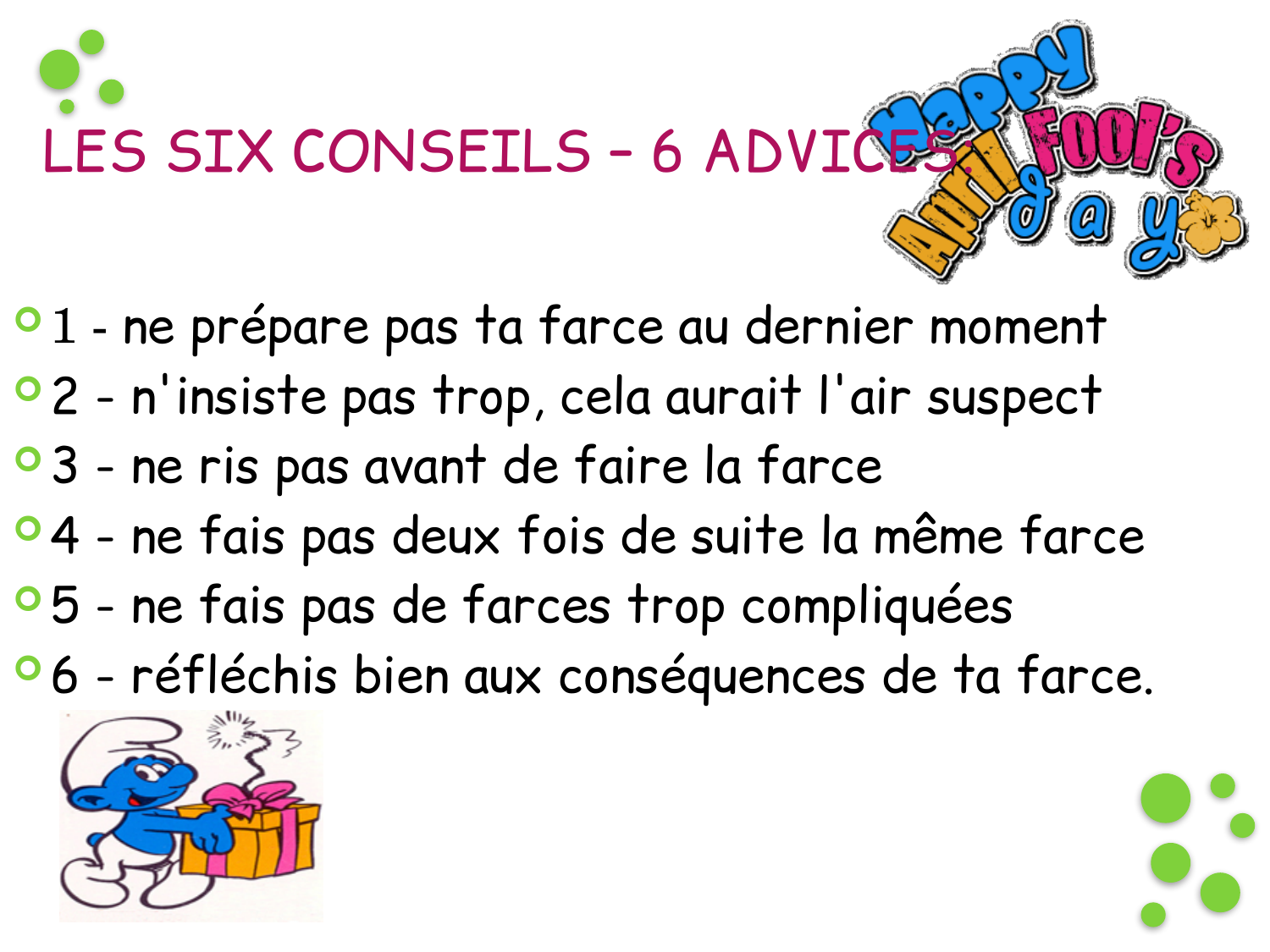

# Les six conseils – 6 advices:
1 - ne prépare pas ta farce au dernier moment
2 - n'insiste pas trop, cela aurait l'air suspect
3 - ne ris pas avant de faire la farce
4 - ne fais pas deux fois de suite la même farce
5 - ne fais pas de farces trop compliquées
6 - réfléchis bien aux conséquences de ta farce.